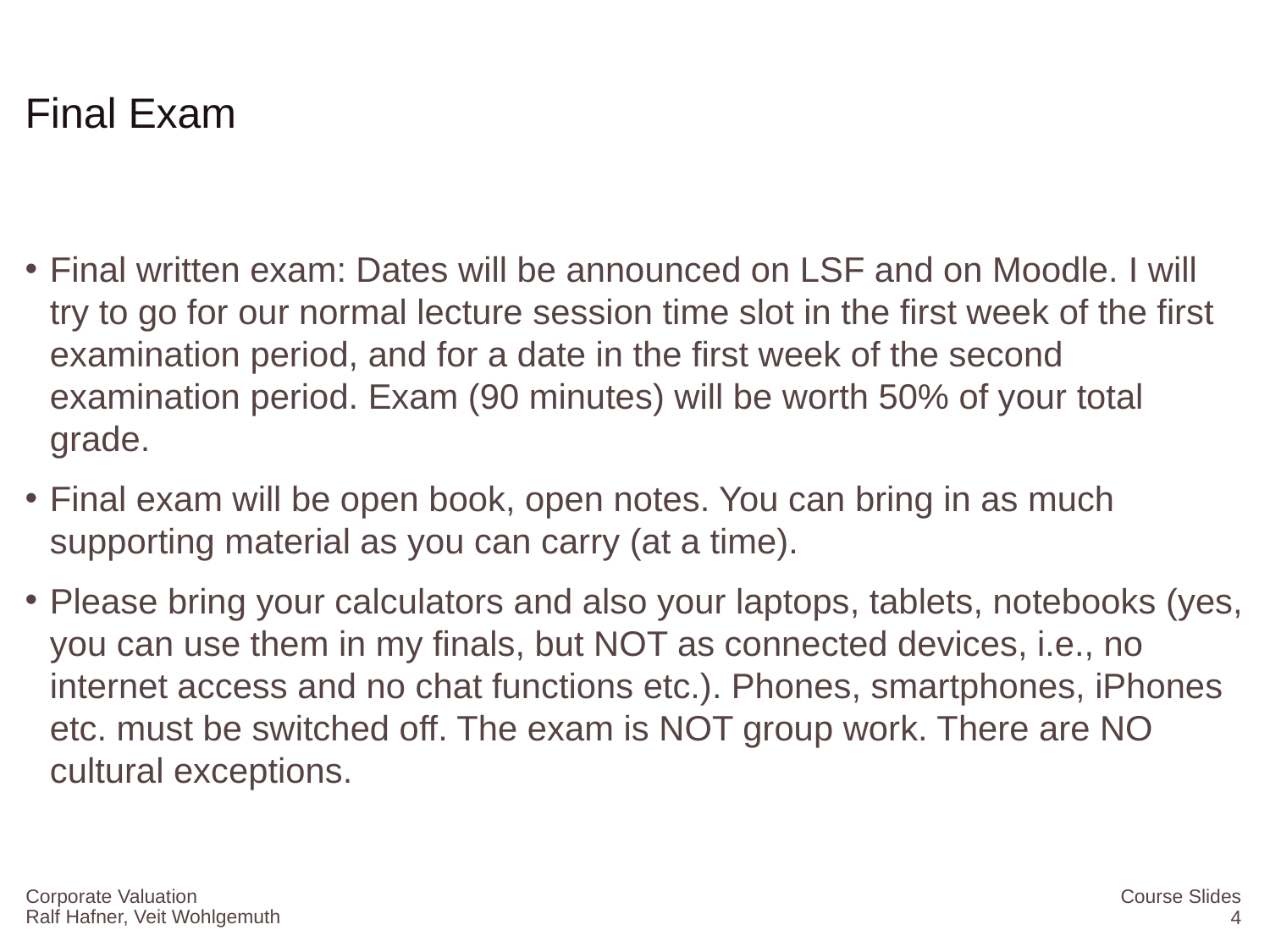

# Final Exam
Final written exam: Dates will be announced on LSF and on Moodle. I will try to go for our normal lecture session time slot in the first week of the first examination period, and for a date in the first week of the second examination period. Exam (90 minutes) will be worth 50% of your total grade.
Final exam will be open book, open notes. You can bring in as much supporting material as you can carry (at a time).
Please bring your calculators and also your laptops, tablets, notebooks (yes, you can use them in my finals, but NOT as connected devices, i.e., no internet access and no chat functions etc.). Phones, smartphones, iPhones etc. must be switched off. The exam is NOT group work. There are NO cultural exceptions.

Corporate Valuation
Course Slides
4